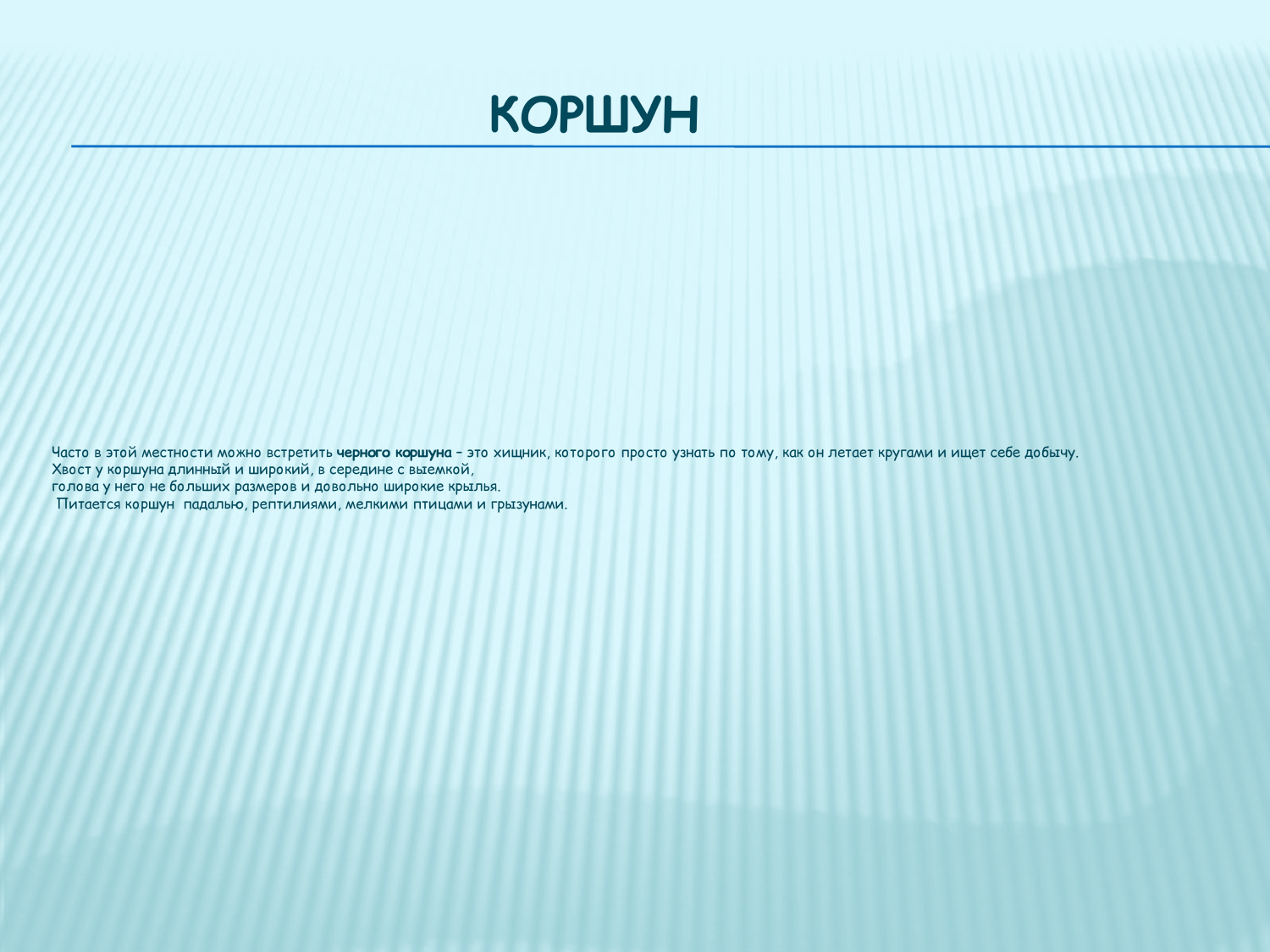

КОРШУН
# Часто в этой местности можно встретить черного коршуна – это хищник, которого просто узнать по тому, как он летает кругами и ищет себе добычу. Хвост у коршуна длинный и широкий, в середине с выемкой, голова у него не больших размеров и довольно широкие крылья. Питается коршун  падалью, рептилиями, мелкими птицами и грызунами.